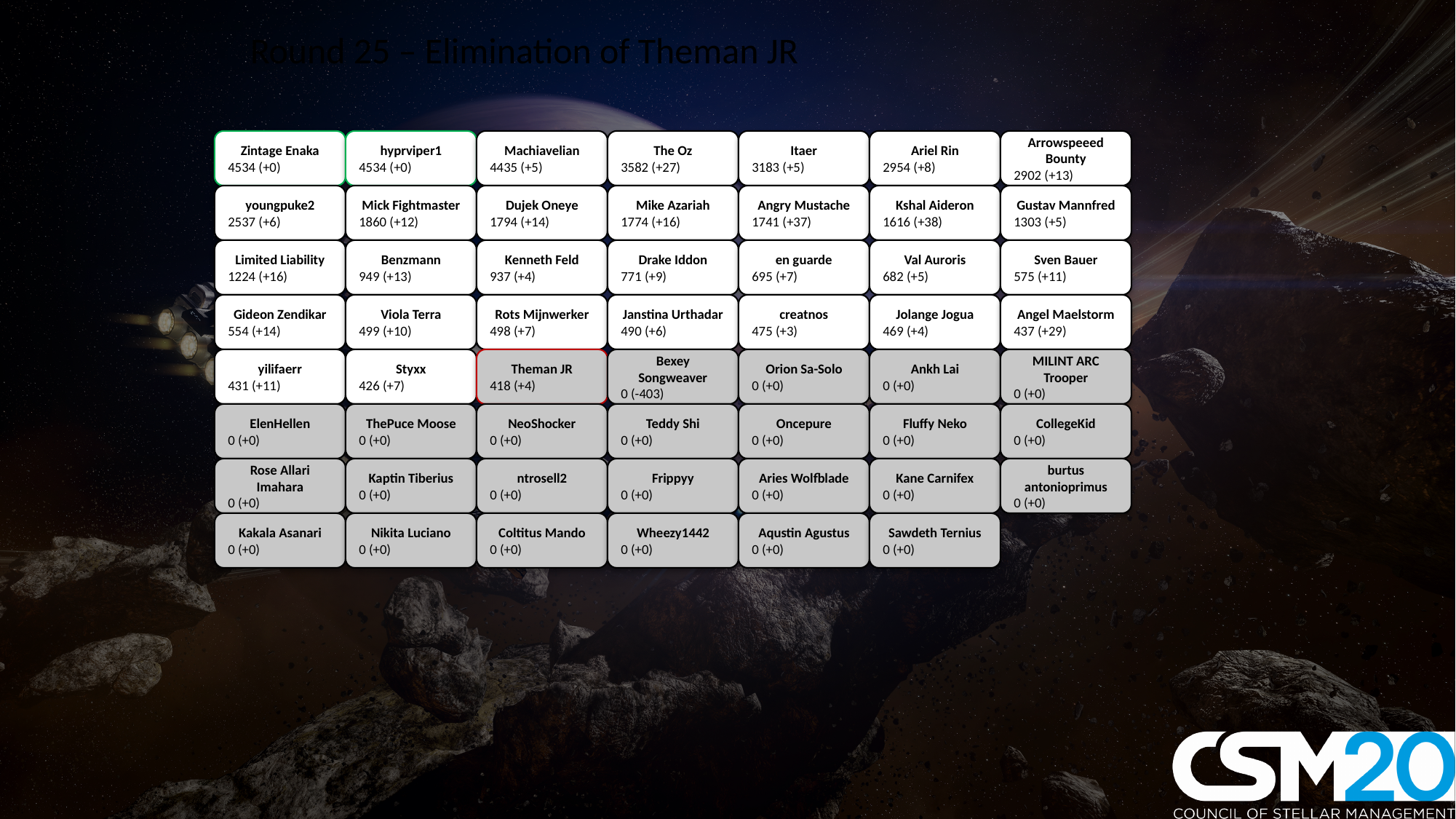

Round 25 – Elimination of Theman JR
Zintage Enaka
4534 (+0)
hyprviper1
4534 (+0)
Machiavelian
4435 (+5)
The Oz
3582 (+27)
Itaer
3183 (+5)
Ariel Rin
2954 (+8)
Arrowspeeed Bounty
2902 (+13)
youngpuke2
2537 (+6)
Mick Fightmaster
1860 (+12)
Dujek Oneye
1794 (+14)
Mike Azariah
1774 (+16)
Angry Mustache
1741 (+37)
Kshal Aideron
1616 (+38)
Gustav Mannfred
1303 (+5)
Limited Liability
1224 (+16)
Benzmann
949 (+13)
Kenneth Feld
937 (+4)
Drake Iddon
771 (+9)
en guarde
695 (+7)
Val Auroris
682 (+5)
Sven Bauer
575 (+11)
Gideon Zendikar
554 (+14)
Viola Terra
499 (+10)
Rots Mijnwerker
498 (+7)
Janstina Urthadar
490 (+6)
creatnos
475 (+3)
Jolange Jogua
469 (+4)
Angel Maelstorm
437 (+29)

yilifaerr
431 (+11)
Styxx
426 (+7)
Theman JR
418 (+4)
Bexey Songweaver
0 (-403)
Orion Sa-Solo
0 (+0)
Ankh Lai
0 (+0)
MILINT ARC Trooper
0 (+0)
ElenHellen
0 (+0)
ThePuce Moose
0 (+0)
NeoShocker
0 (+0)
Teddy Shi
0 (+0)
Oncepure
0 (+0)
Fluffy Neko
0 (+0)
CollegeKid
0 (+0)
Rose Allari Imahara
0 (+0)
Kaptin Tiberius
0 (+0)
ntrosell2
0 (+0)
Frippyy
0 (+0)
Aries Wolfblade
0 (+0)
Kane Carnifex
0 (+0)
burtus antonioprimus
0 (+0)
Kakala Asanari
0 (+0)
Nikita Luciano
0 (+0)
Coltitus Mando
0 (+0)
Wheezy1442
0 (+0)
Aqustin Agustus
0 (+0)
Sawdeth Ternius
0 (+0)
#